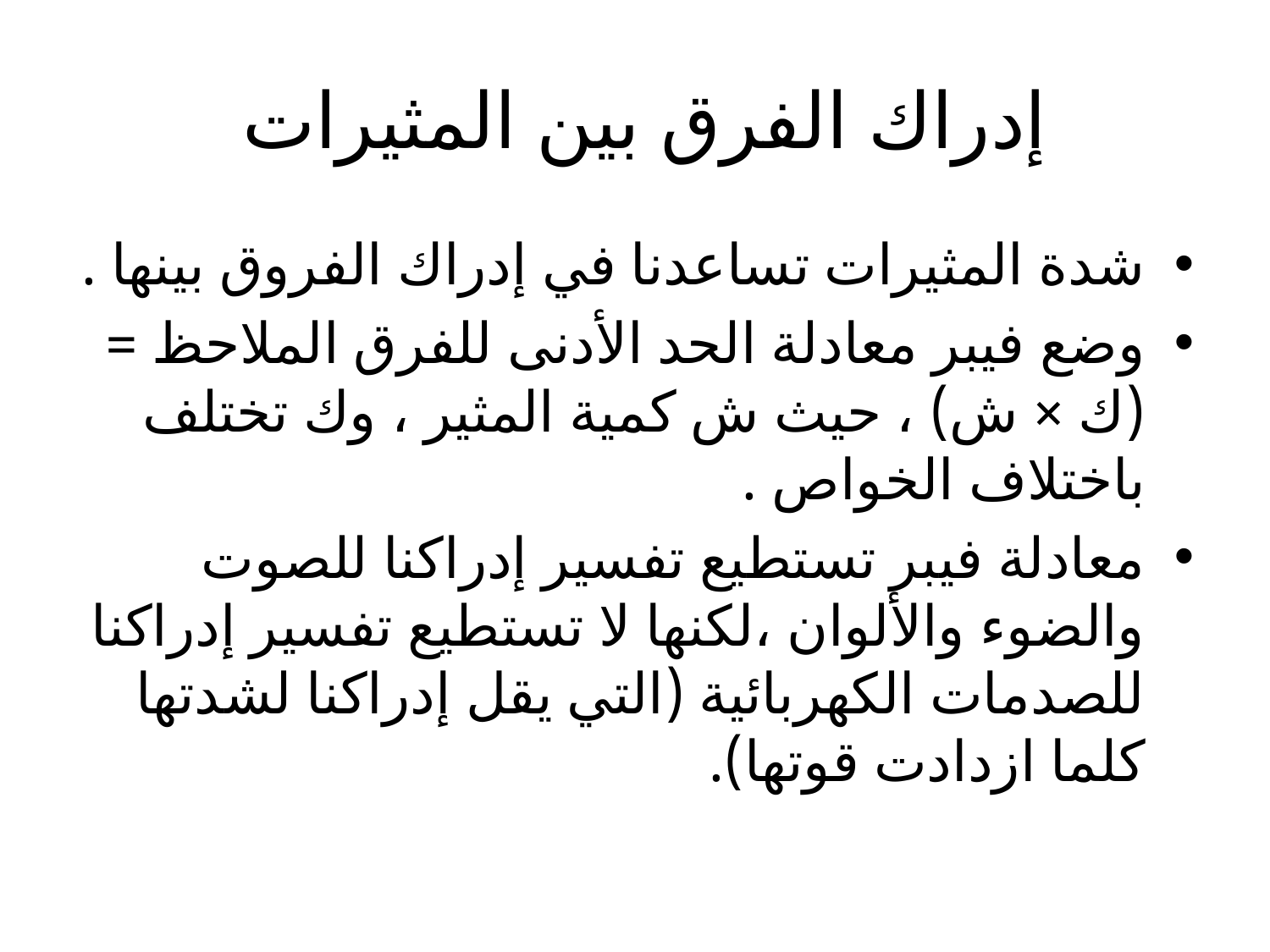

# إدراك الفرق بين المثيرات
شدة المثيرات تساعدنا في إدراك الفروق بينها .
وضع فيبر معادلة الحد الأدنى للفرق الملاحظ = (ك × ش) ، حيث ش كمية المثير ، وك تختلف باختلاف الخواص .
معادلة فيبر تستطيع تفسير إدراكنا للصوت والضوء والألوان ،لكنها لا تستطيع تفسير إدراكنا للصدمات الكهربائية (التي يقل إدراكنا لشدتها كلما ازدادت قوتها).